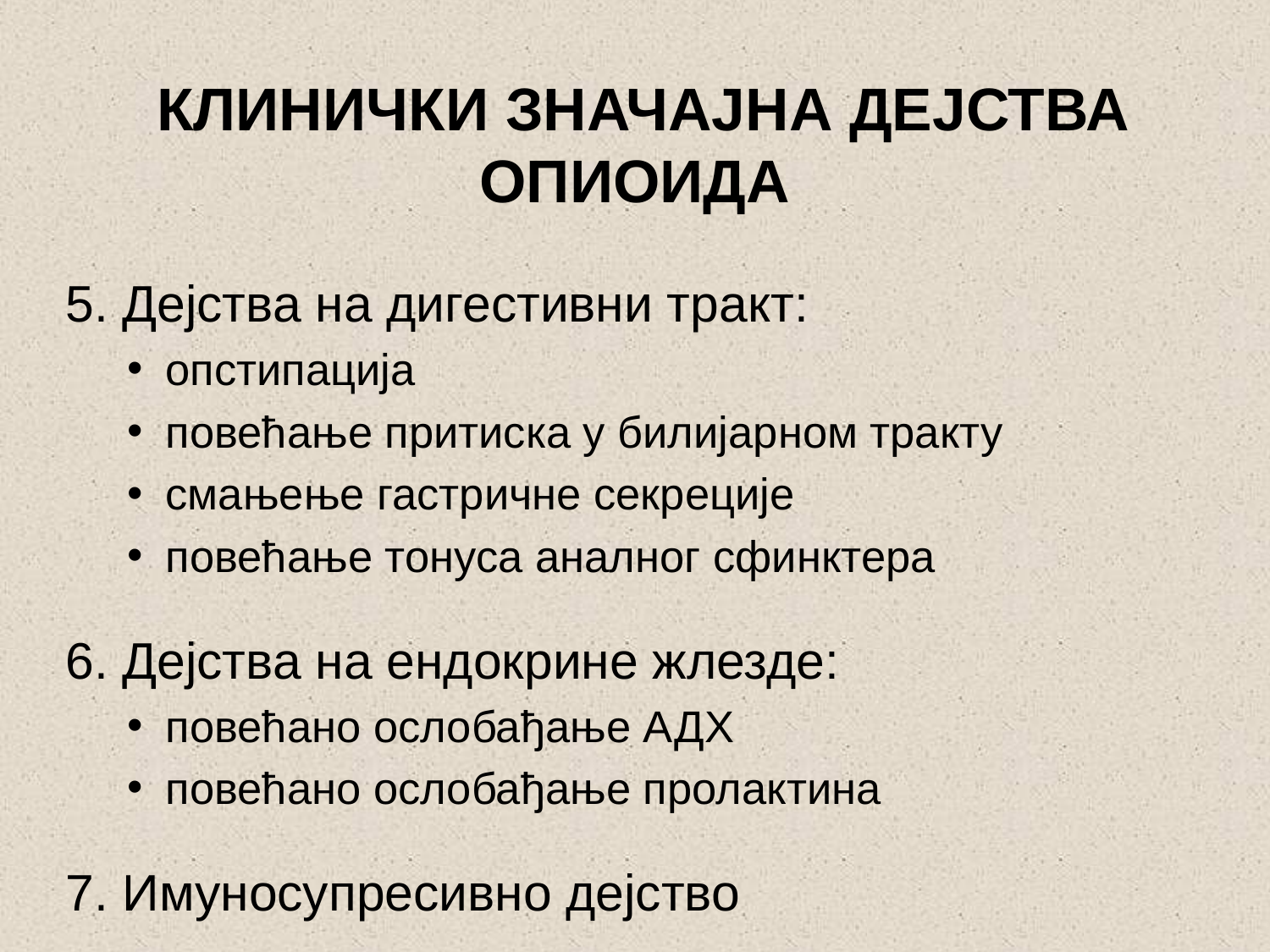

# КЛИНИЧКИ ЗНАЧАЈНА ДЕЈСТВА ОПИОИДА
5. Дејства на дигестивни тракт:
опстипација
повећање притиска у билијарном тракту
смањење гастричне секреције
повећање тонуса аналног сфинктера

6. Дејства на ендокрине жлезде:
повећано ослобађање АДХ
повећано ослобађање пролактина

7. Имуносупресивно дејство